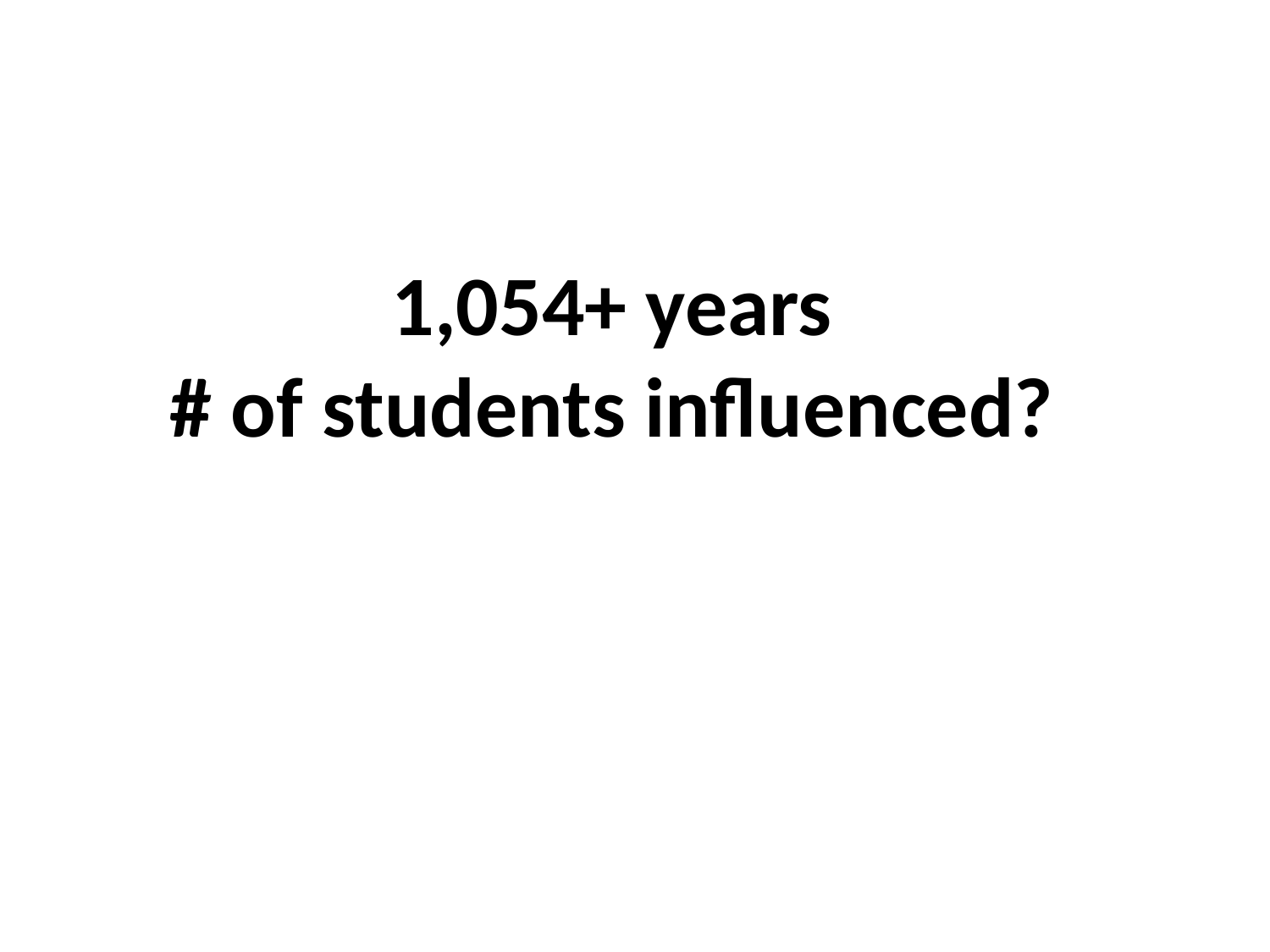

# 1,054+ years # of students influenced?